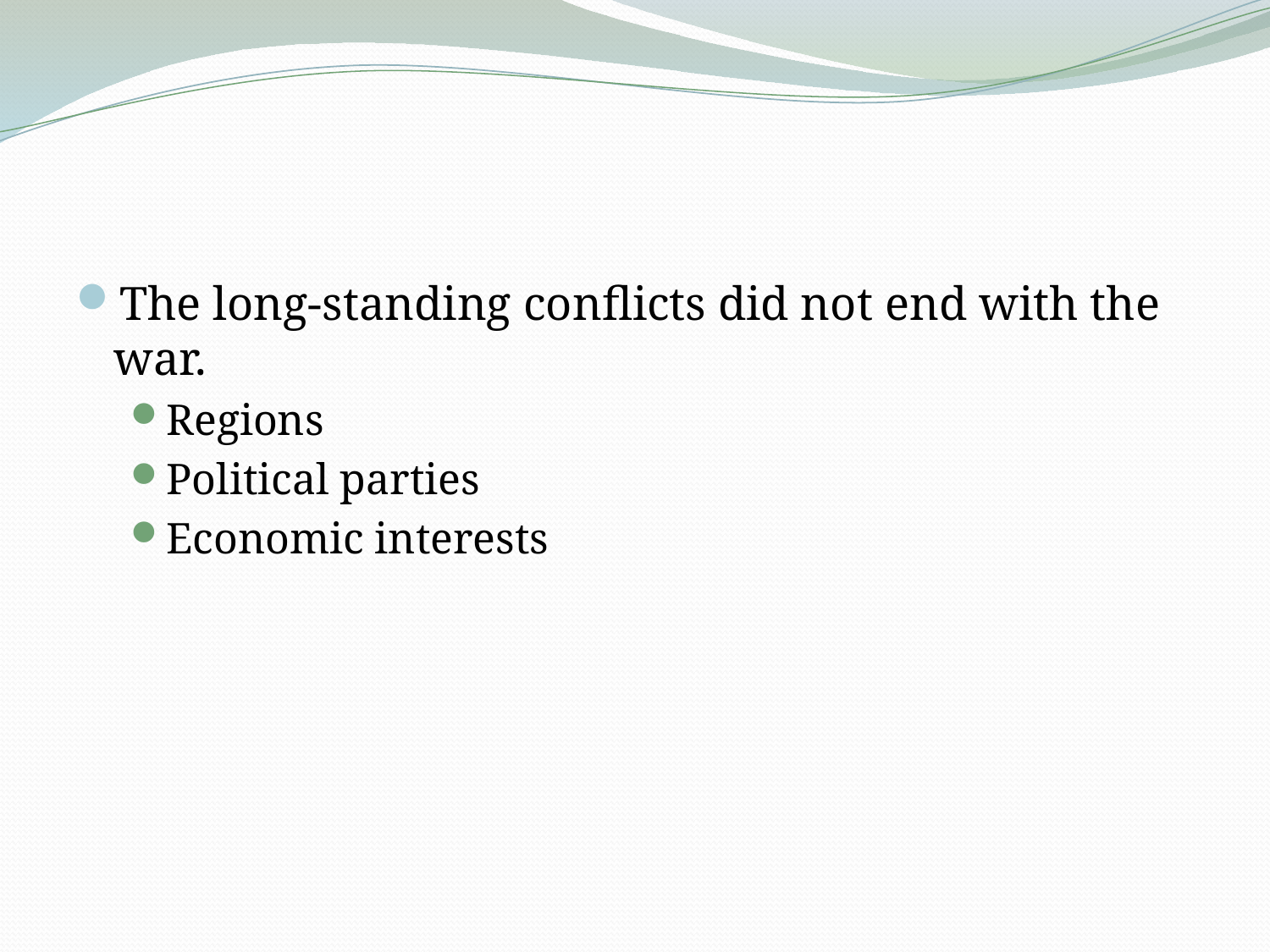

#
The long-standing conflicts did not end with the war.
Regions
Political parties
Economic interests